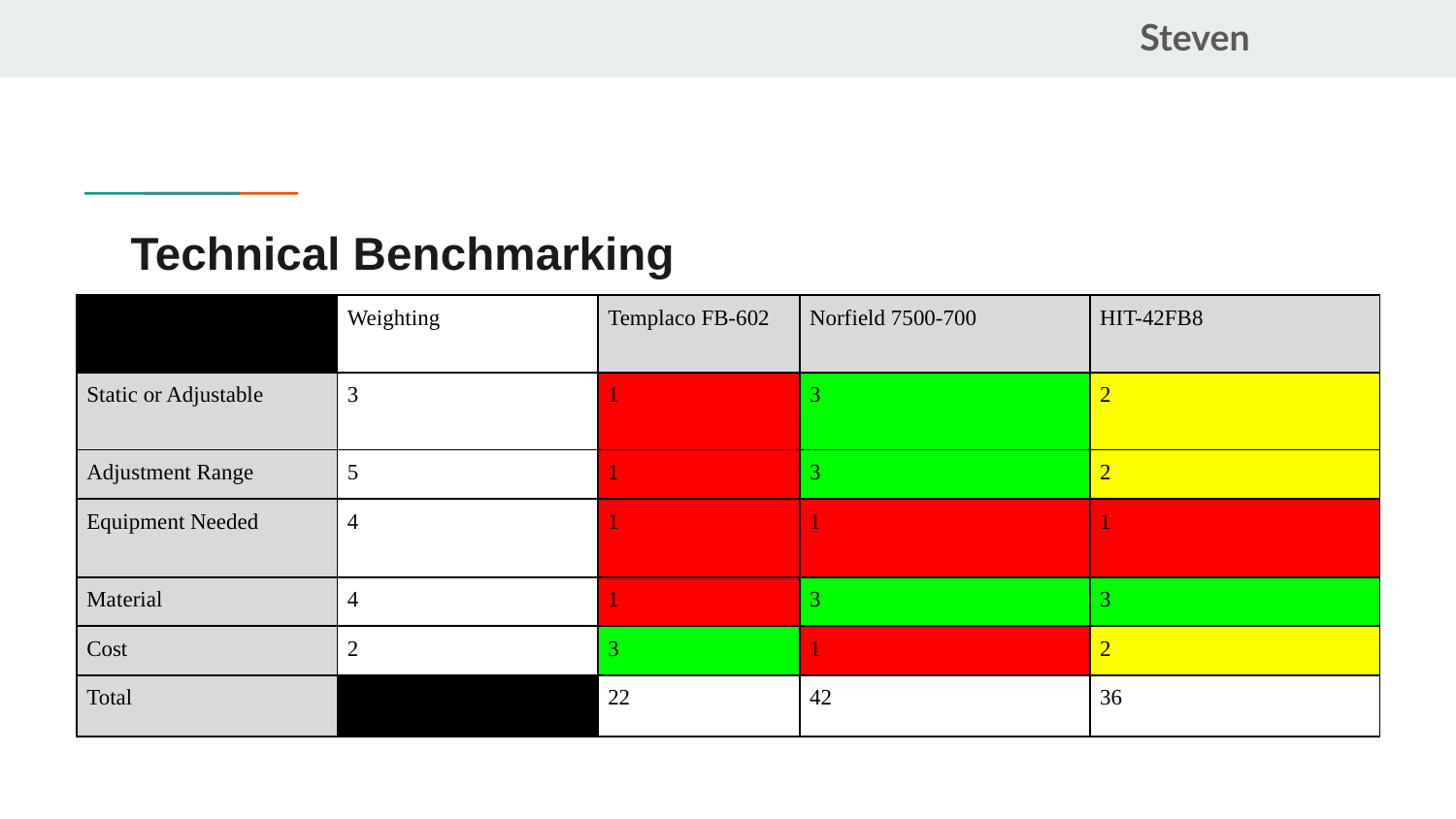

Steven
# Technical Benchmarking
|  | Weighting | Templaco FB-602 | Norfield 7500-700 | HIT-42FB8 |
| --- | --- | --- | --- | --- |
| Static or Adjustable | 3 | 1 | 3 | 2 |
| Adjustment Range | 5 | 1 | 3 | 2 |
| Equipment Needed | 4 | 1 | 1 | 1 |
| Material | 4 | 1 | 3 | 3 |
| Cost | 2 | 3 | 1 | 2 |
| Total |  | 22 | 42 | 36 |